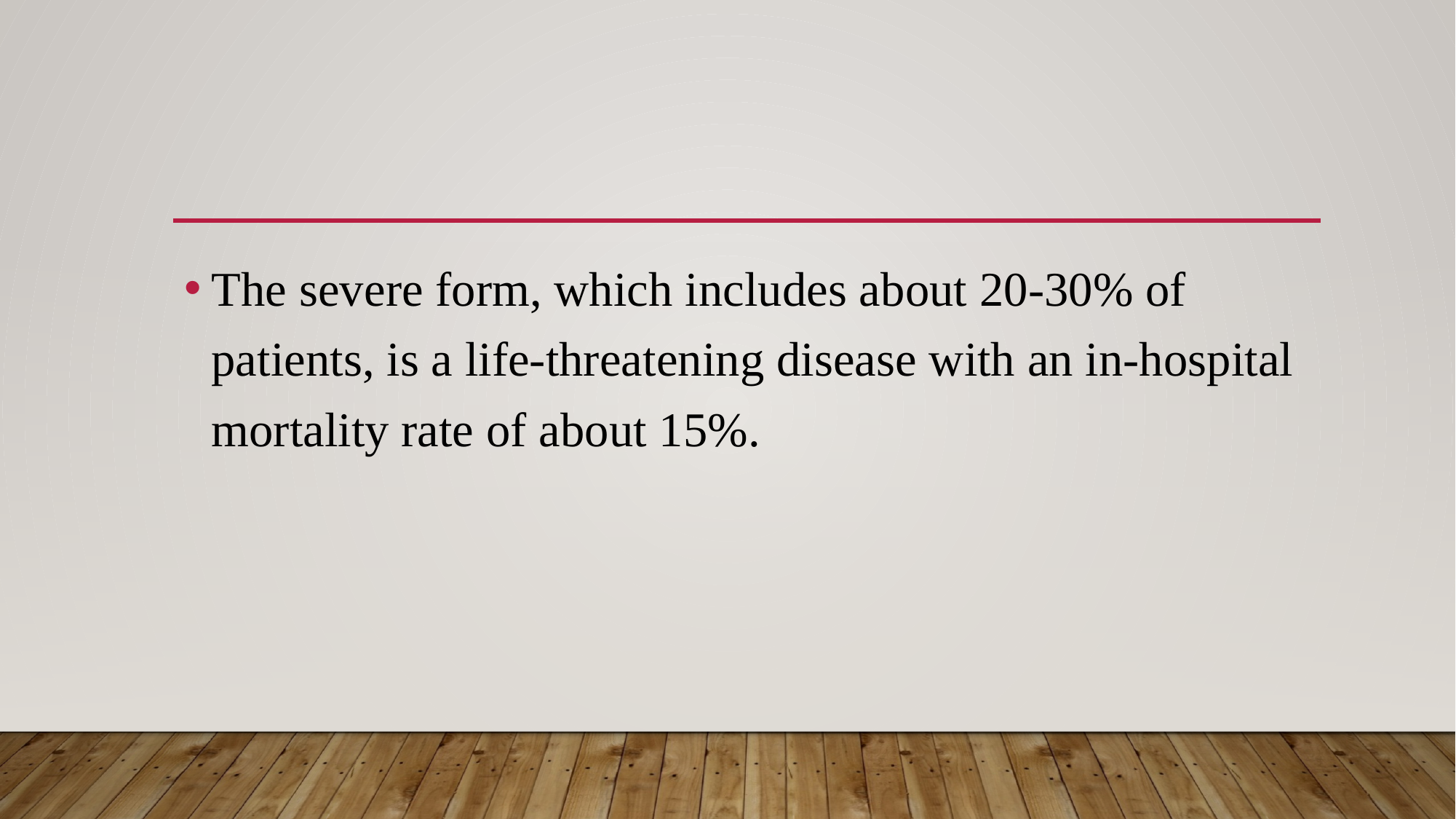

The severe form, which includes about 20-30% of patients, is a life-threatening disease with an in-hospital mortality rate of about 15%.